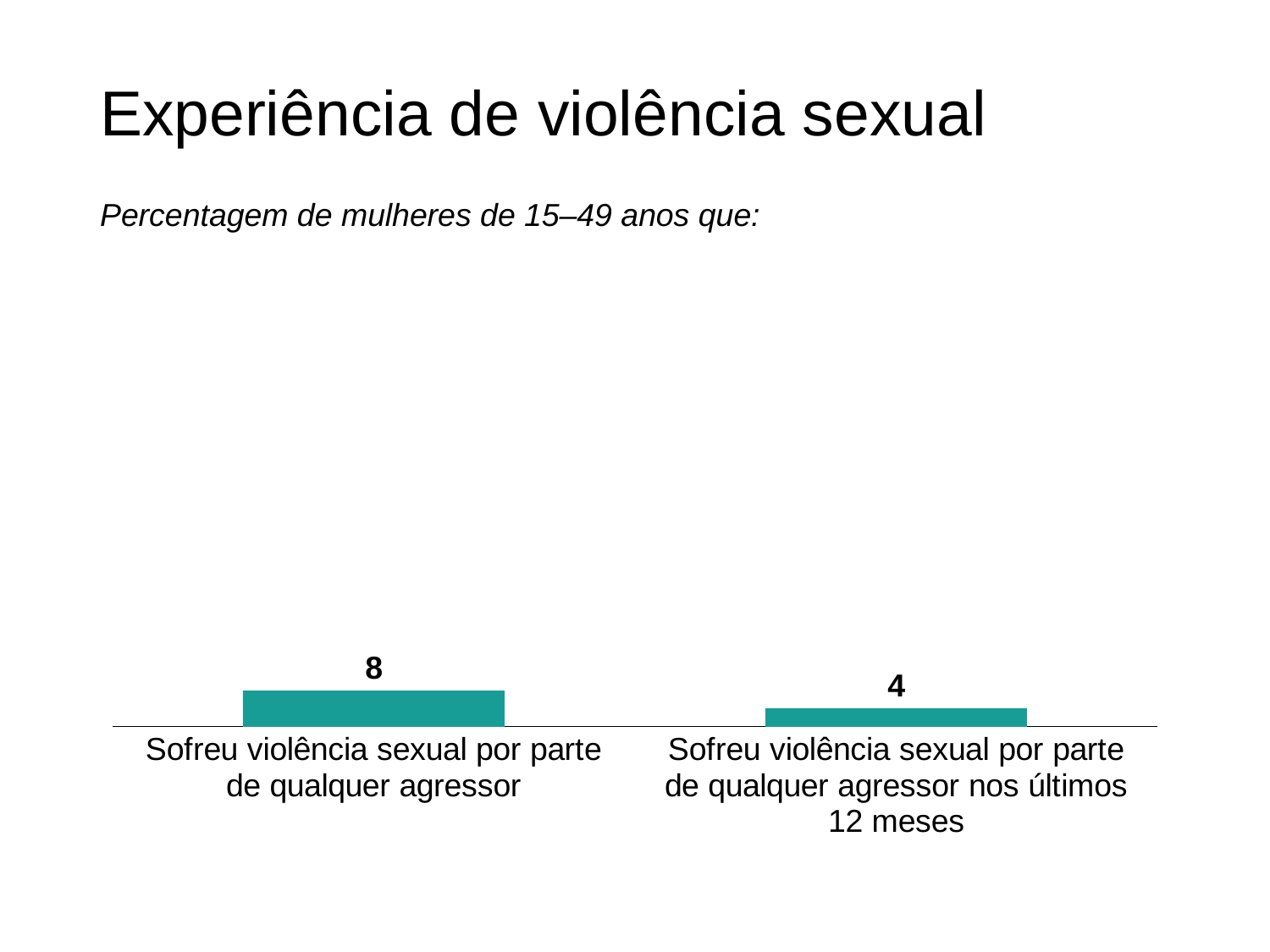

# Experiência de violência sexual
Percentagem de mulheres de 15–49 anos que:

### Chart

| Category | Women |
|---|---|
| Sofreu violência sexual por parte de qualquer agressor | 8.0 |
| Sofreu violência sexual por parte de qualquer agressor nos últimos 12 meses | 4.0 |